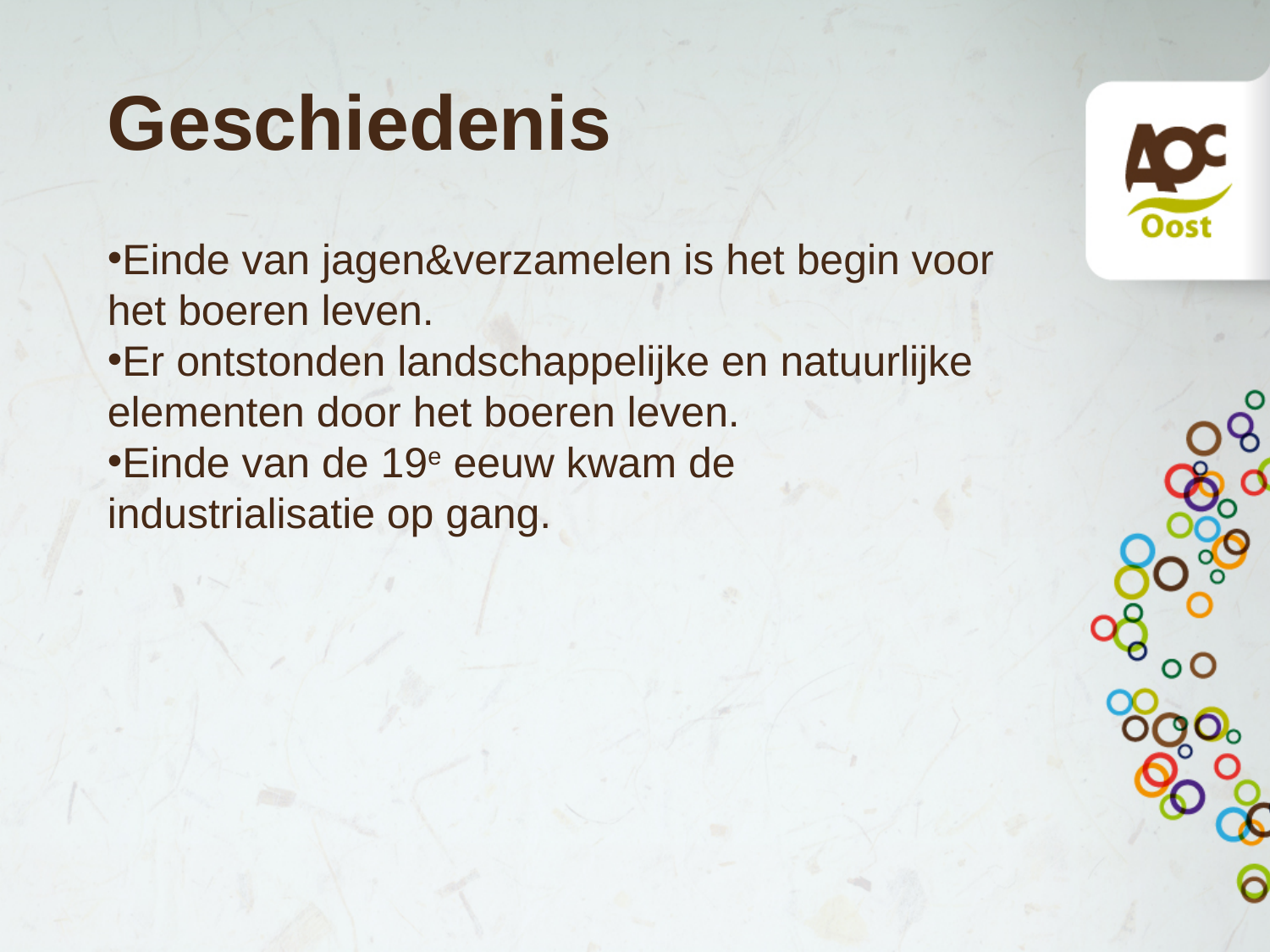

# Geschiedenis
Einde van jagen&verzamelen is het begin voor het boeren leven.
Er ontstonden landschappelijke en natuurlijke  elementen door het boeren leven.
Einde van de 19e eeuw kwam de industrialisatie op gang.